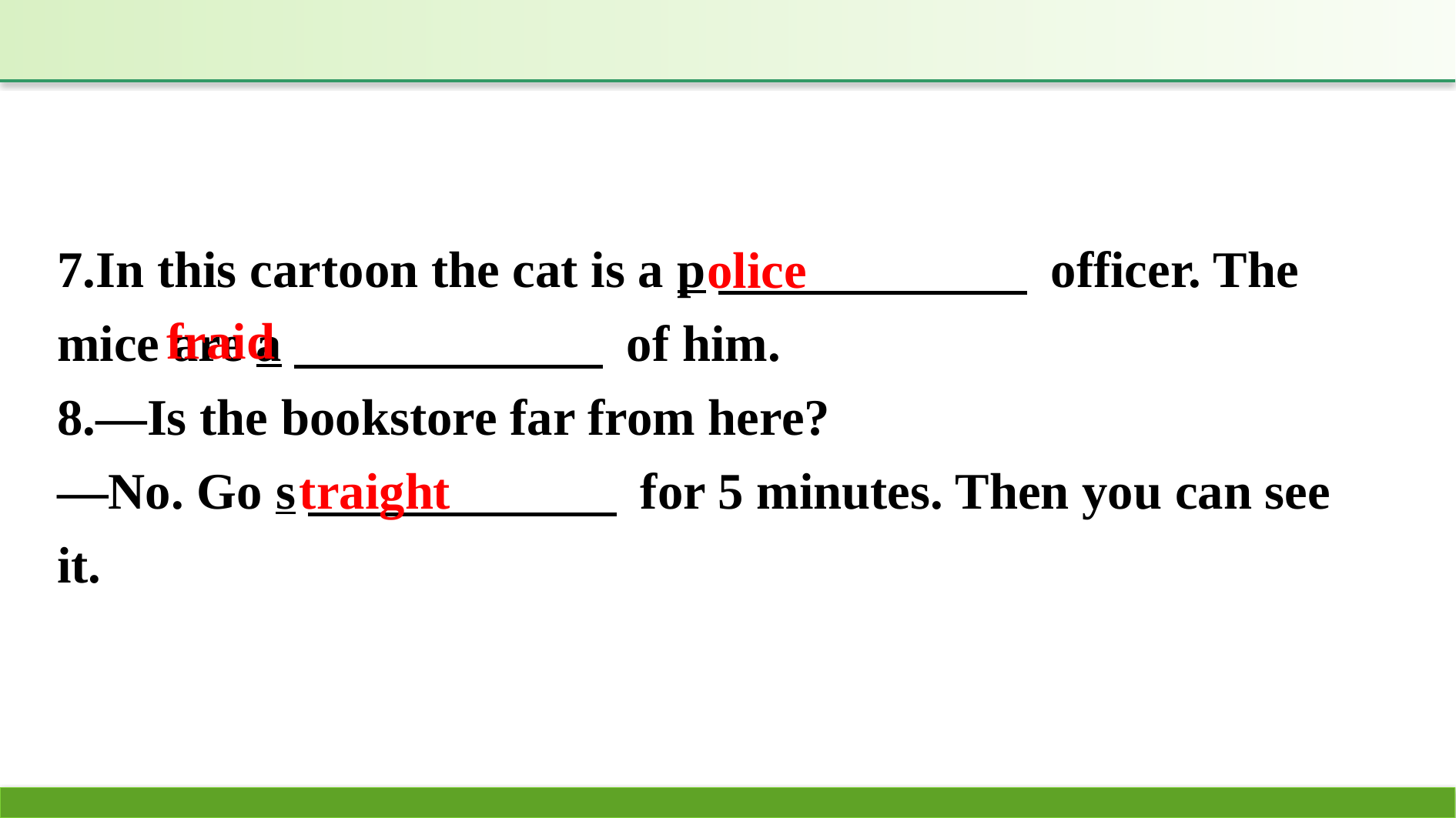

7.In this cartoon the cat is a p　　　　　　 officer. The mice are a　　　　　　 of him.
8.—Is the bookstore far from here?
—No. Go s　　　　　　 for 5 minutes. Then you can see it.
olice
fraid
traight